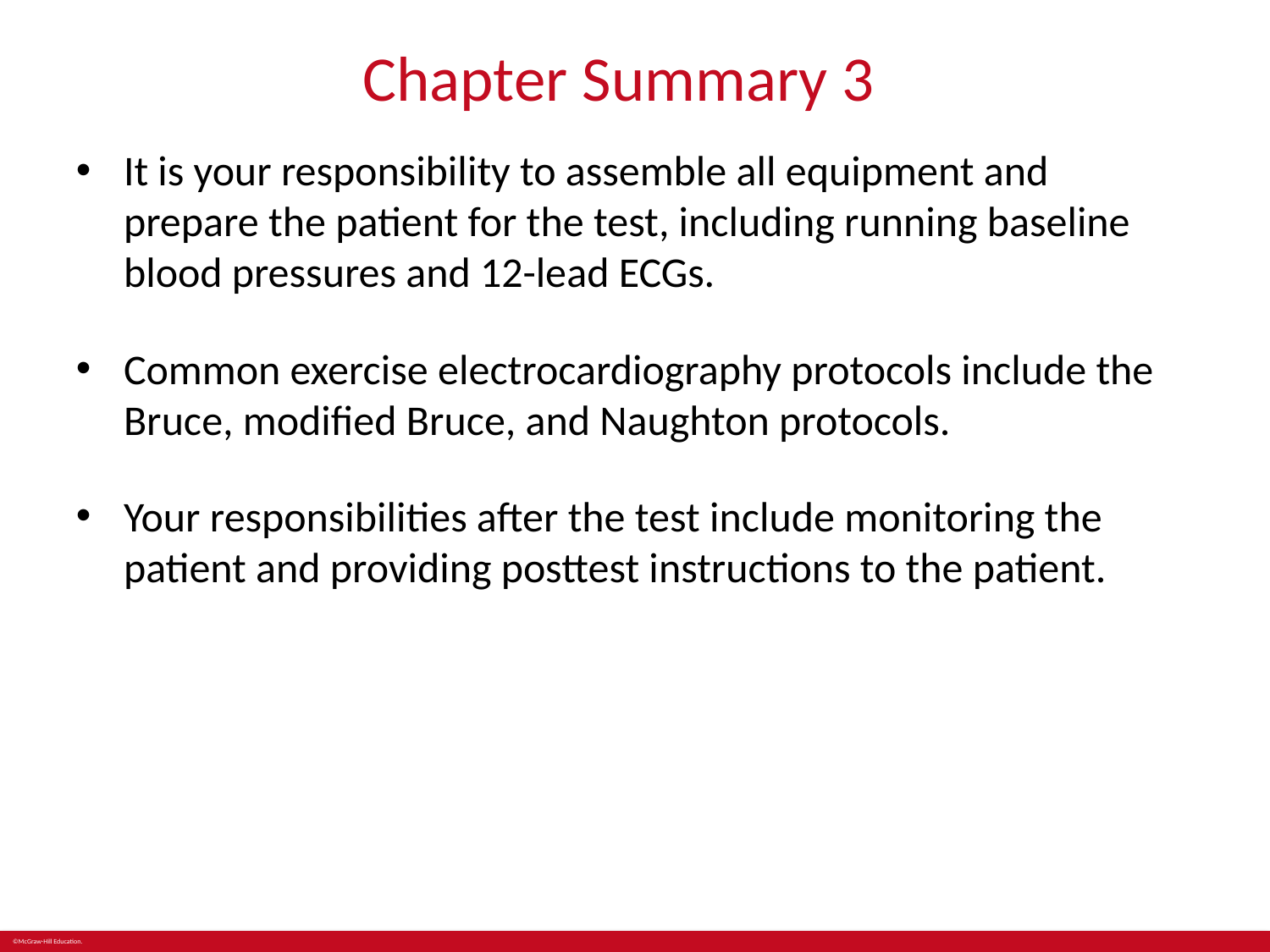

# Chapter Summary 32
It is your responsibility to assemble all equipment and prepare the patient for the test, including running baseline blood pressures and 12-lead ECGs.
Common exercise electrocardiography protocols include the Bruce, modified Bruce, and Naughton protocols.
Your responsibilities after the test include monitoring the patient and providing posttest instructions to the patient.